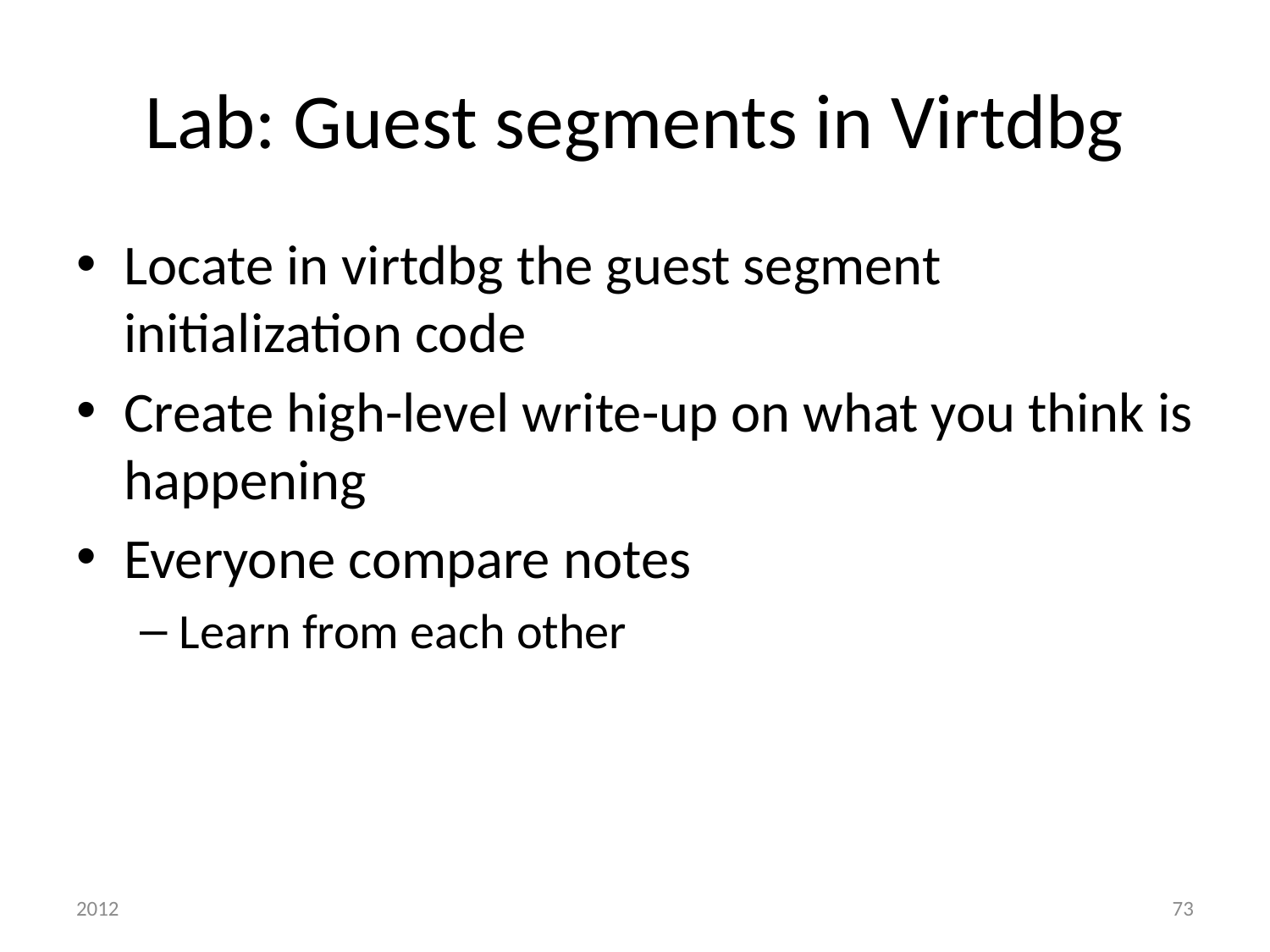

# Lab: Guest segments in Virtdbg
Locate in virtdbg the guest segment initialization code
Create high-level write-up on what you think is happening
Everyone compare notes
Learn from each other
2012

73